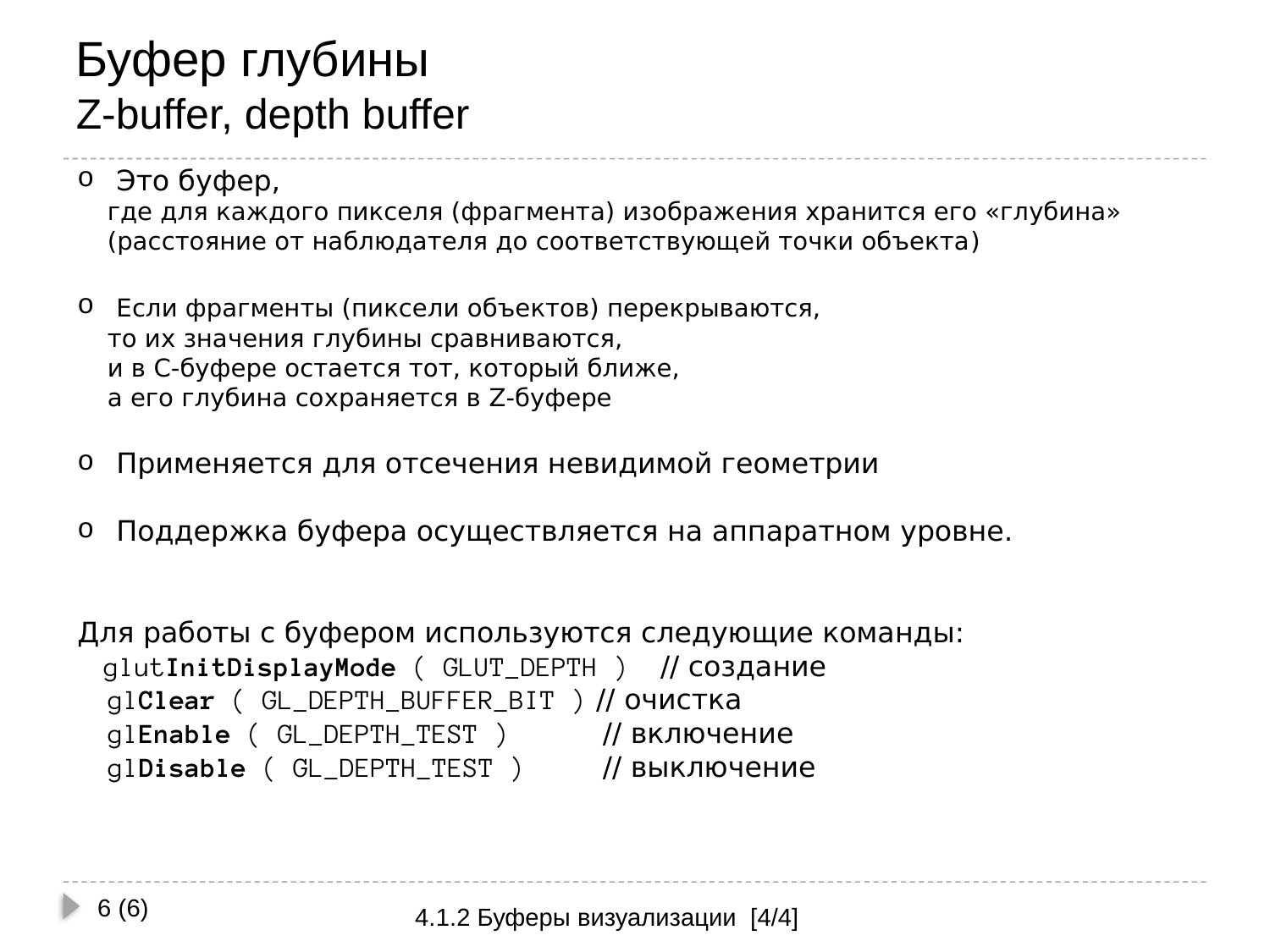

# Буфер глубины Z-buffer, depth buffer
 Это буфер,
где для каждого пикселя (фрагмента) изображения хранится его «глубина»
(расстояние от наблюдателя до соответствующей точки объекта)

 Если фрагменты (пиксели объектов) перекрываются,
то их значения глубины сравниваются,
и в С-буфере остается тот, который ближе,
а его глубина сохраняется в Z-буфере

 Применяется для отсечения невидимой геометрии

 Поддержка буфера осуществляется на аппаратном уровне.

Для работы с буфером используются следующие команды:
   glutInitDisplayMode ( GLUT_DEPTH )  // создание
  glClear ( GL_DEPTH_BUFFER_BIT ) // очистка
  glEnable ( GL_DEPTH_TEST )      // включение
  glDisable ( GL_DEPTH_TEST )     // выключение
6 (6)
4.1.2 Буферы визуализации  [4/4]